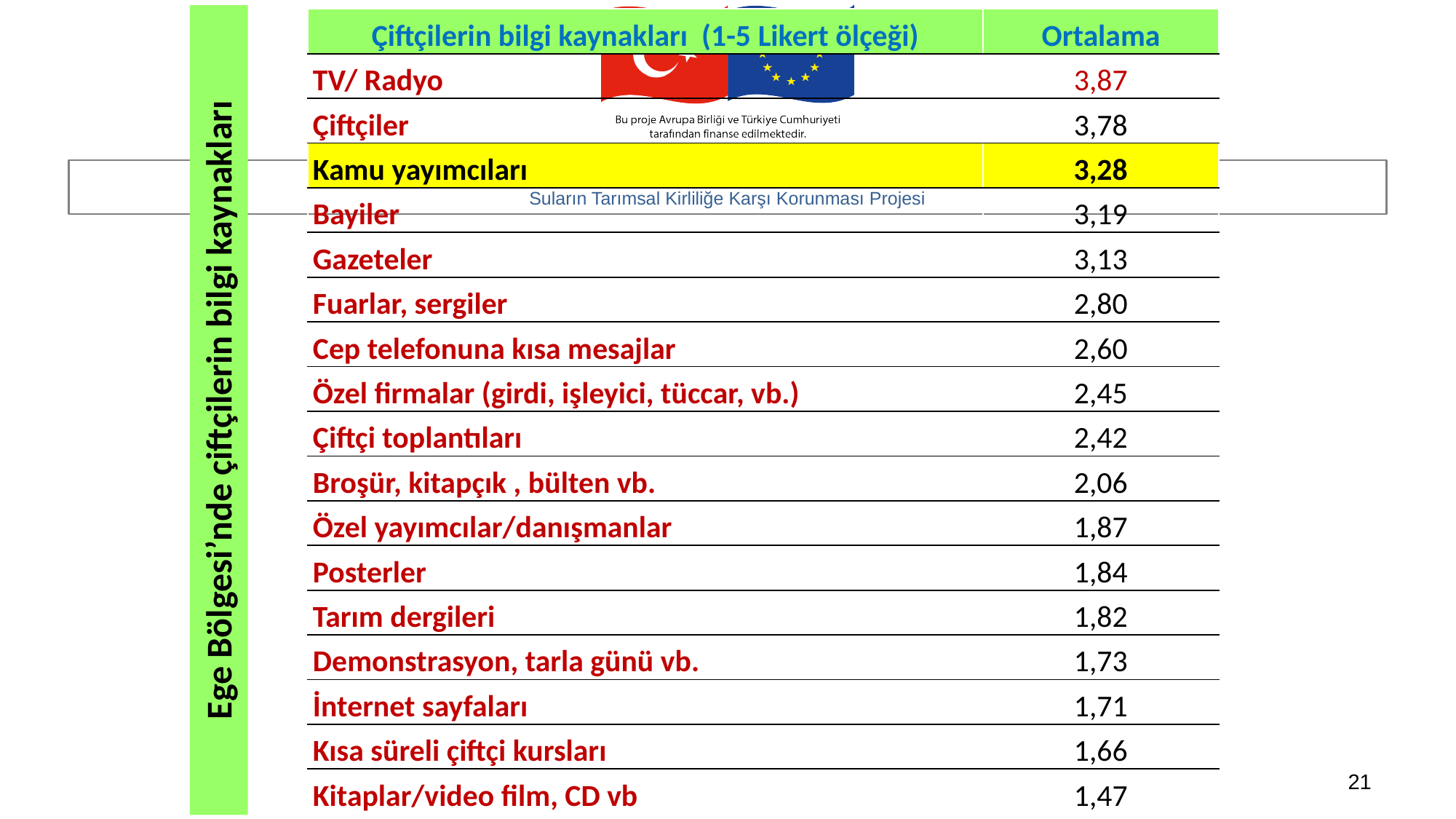

| Çiftçilerin bilgi kaynakları (1-5 Likert ölçeği) | Ortalama |
| --- | --- |
| TV/ Radyo | 3,87 |
| Çiftçiler | 3,78 |
| Kamu yayımcıları | 3,28 |
| Bayiler | 3,19 |
| Gazeteler | 3,13 |
| Fuarlar, sergiler | 2,80 |
| Cep telefonuna kısa mesajlar | 2,60 |
| Özel firmalar (girdi, işleyici, tüccar, vb.) | 2,45 |
| Çiftçi toplantıları | 2,42 |
| Broşür, kitapçık , bülten vb. | 2,06 |
| Özel yayımcılar/danışmanlar | 1,87 |
| Posterler | 1,84 |
| Tarım dergileri | 1,82 |
| Demonstrasyon, tarla günü vb. | 1,73 |
| İnternet sayfaları | 1,71 |
| Kısa süreli çiftçi kursları | 1,66 |
| Kitaplar/video film, CD vb | 1,47 |
# Ege Bölgesi’nde çiftçilerin bilgi kaynakları
21